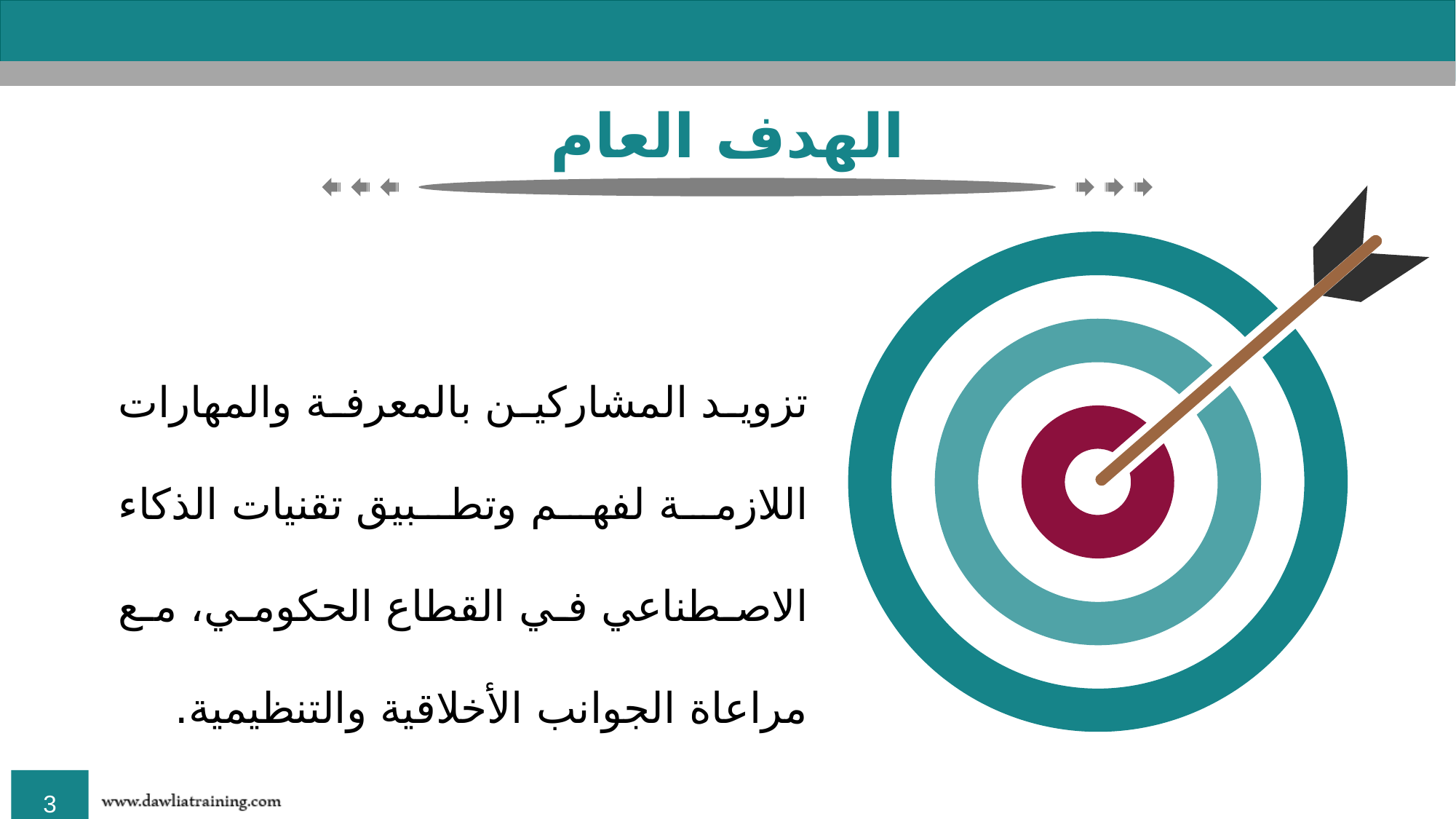

الهدف العام

تزويد المشاركين بالمعرفة والمهارات اللازمة لفهم وتطبيق تقنيات الذكاء الاصطناعي في القطاع الحكومي، مع مراعاة الجوانب الأخلاقية والتنظيمية.